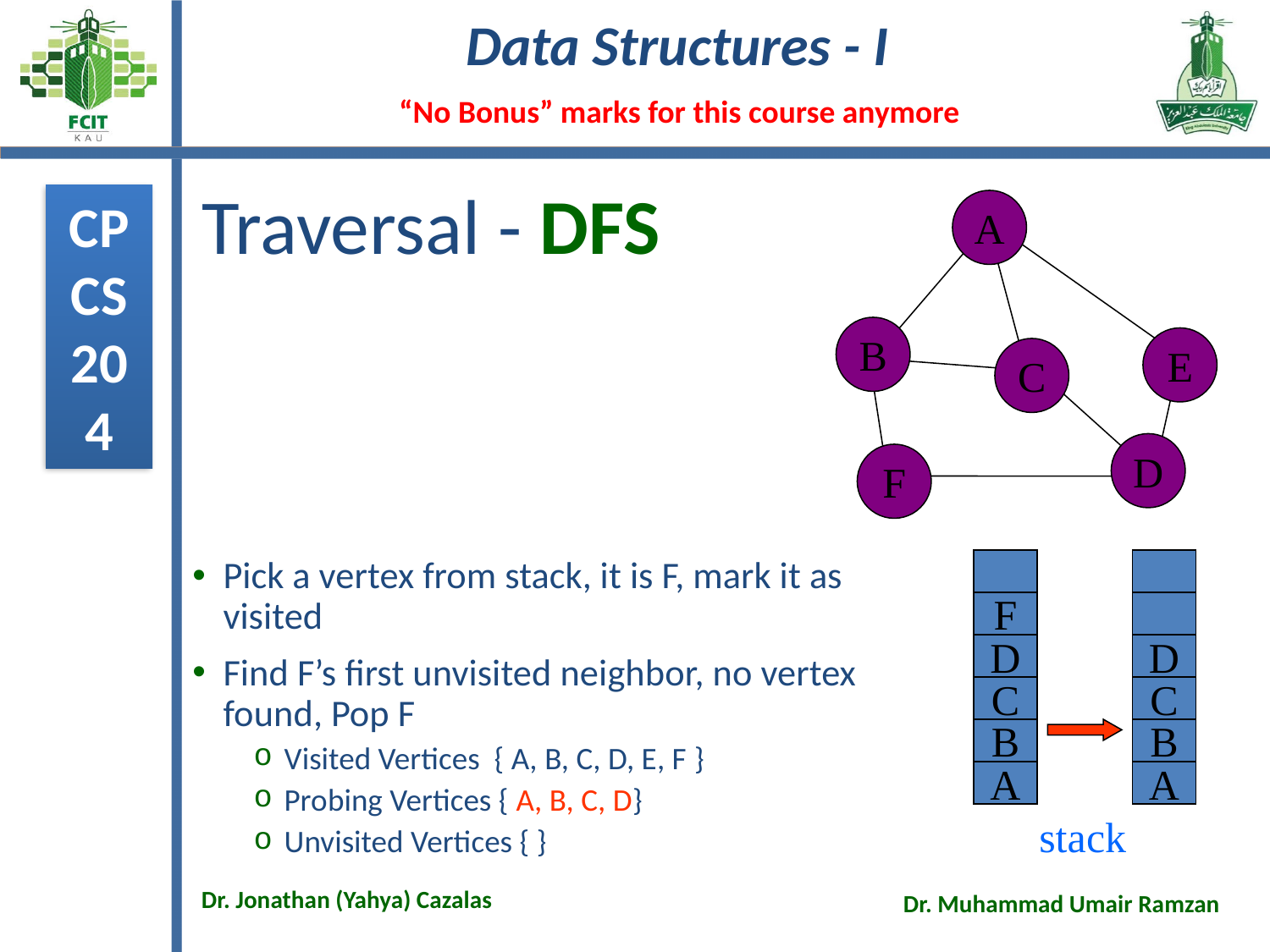

# Traversal - DFS
A

B
E
C

D
F

Pick a vertex from stack, it is F, mark it as visited
Find F’s first unvisited neighbor, no vertex found, Pop F
Visited Vertices  { A, B, C, D, E, F }
Probing Vertices { A, B, C, D}
Unvisited Vertices { }

F

D
D
C
C
B

B
A
A
stack